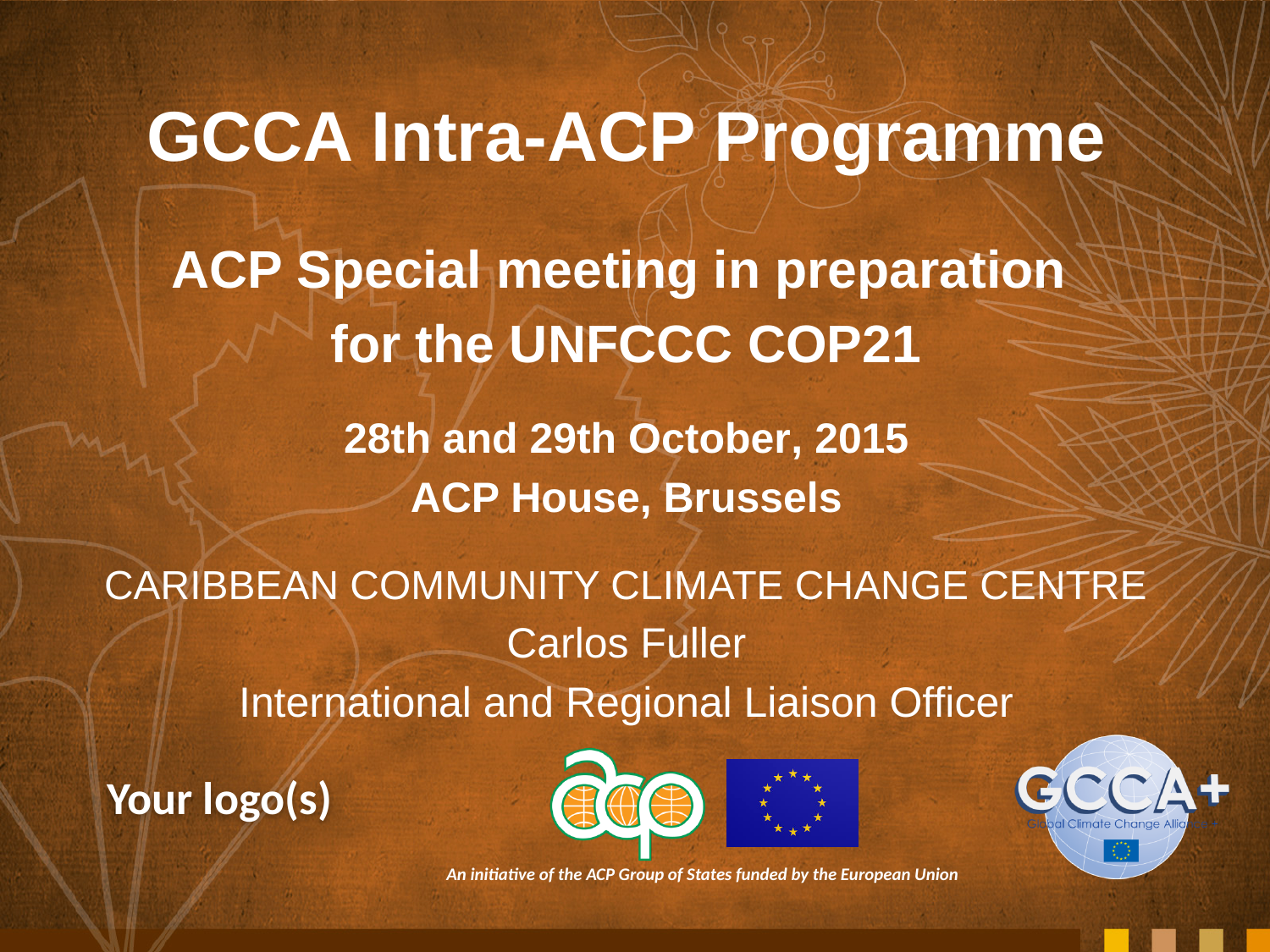

GCCA Intra-ACP Programme

ACP Special meeting in preparation
for the UNFCCC COP21

28th and 29th October, 2015
ACP House, Brussels

CARIBBEAN COMMUNITY CLIMATE CHANGE CENTRE
Carlos Fuller
International and Regional Liaison Officer
Your logo(s)